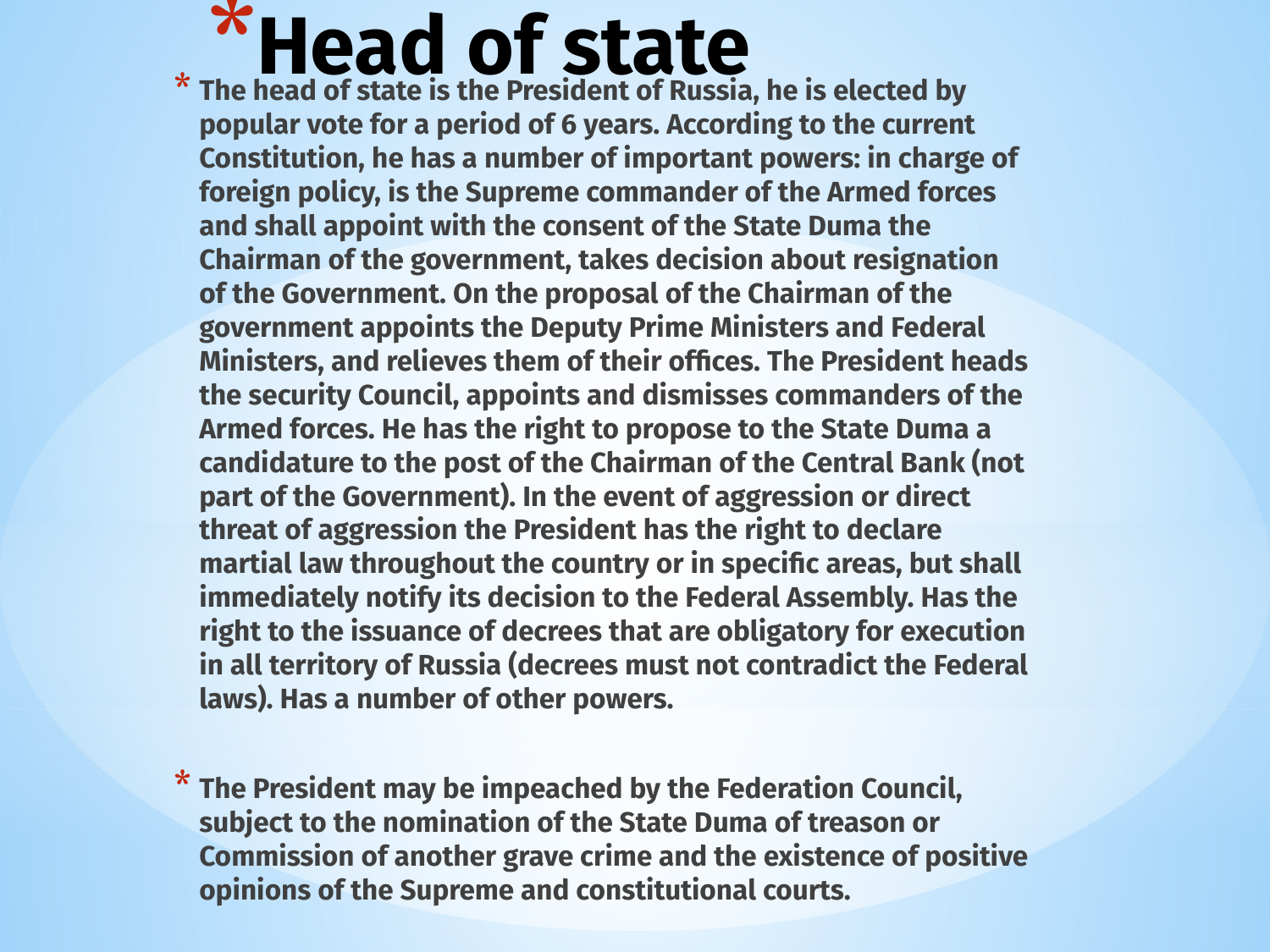

# Head of state
The head of state is the President of Russia, he is elected by popular vote for a period of 6 years. According to the current Constitution, he has a number of important powers: in charge of foreign policy, is the Supreme commander of the Armed forces and shall appoint with the consent of the State Duma the Chairman of the government, takes decision about resignation of the Government. On the proposal of the Chairman of the government appoints the Deputy Prime Ministers and Federal Ministers, and relieves them of their offices. The President heads the security Council, appoints and dismisses commanders of the Armed forces. He has the right to propose to the State Duma a candidature to the post of the Chairman of the Central Bank (not part of the Government). In the event of aggression or direct threat of aggression the President has the right to declare martial law throughout the country or in specific areas, but shall immediately notify its decision to the Federal Assembly. Has the right to the issuance of decrees that are obligatory for execution in all territory of Russia (decrees must not contradict the Federal laws). Has a number of other powers.

The President may be impeached by the Federation Council, subject to the nomination of the State Duma of treason or Commission of another grave crime and the existence of positive opinions of the Supreme and constitutional courts.